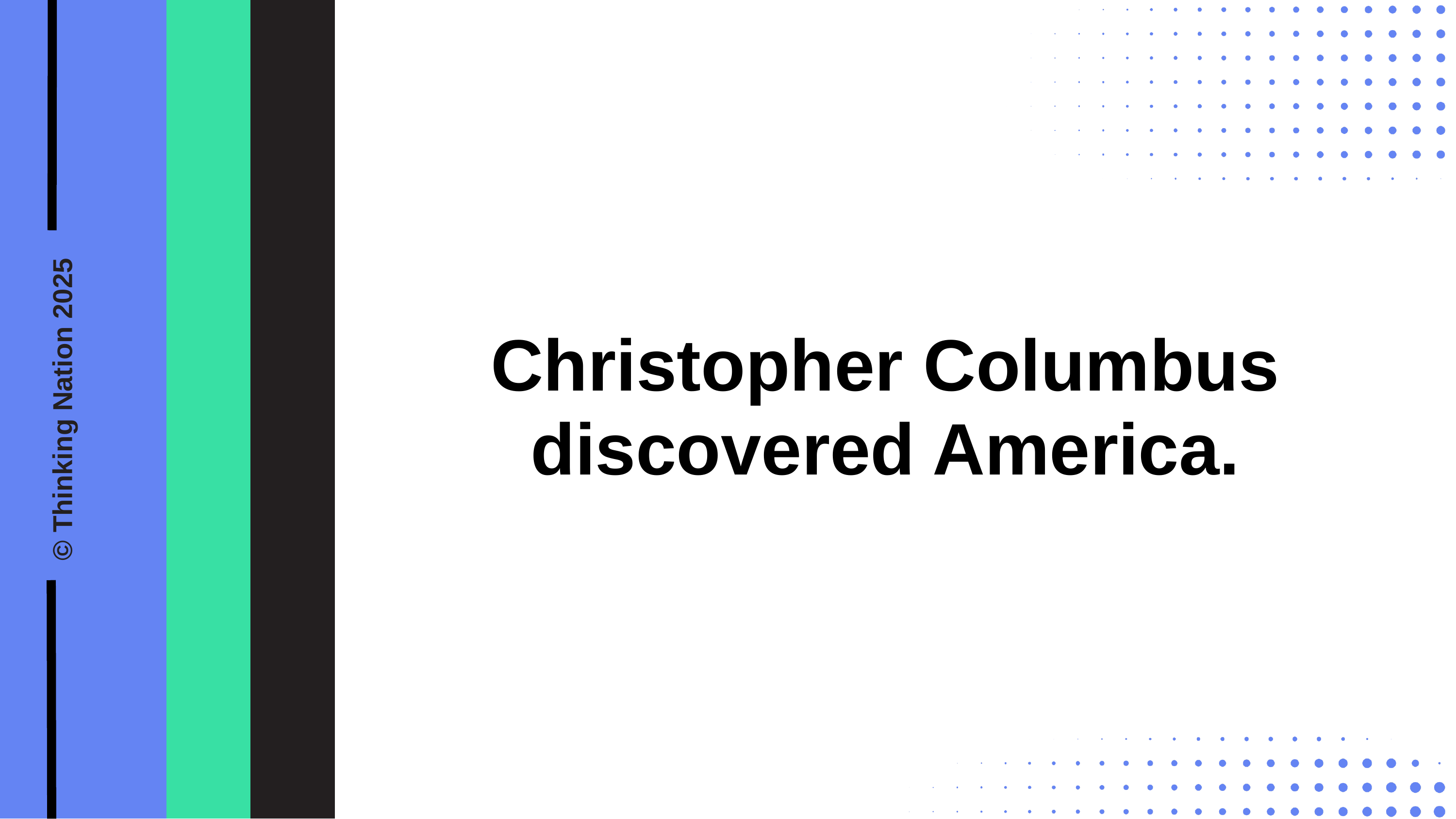

Christopher Columbus discovered America.
© Thinking Nation 2025